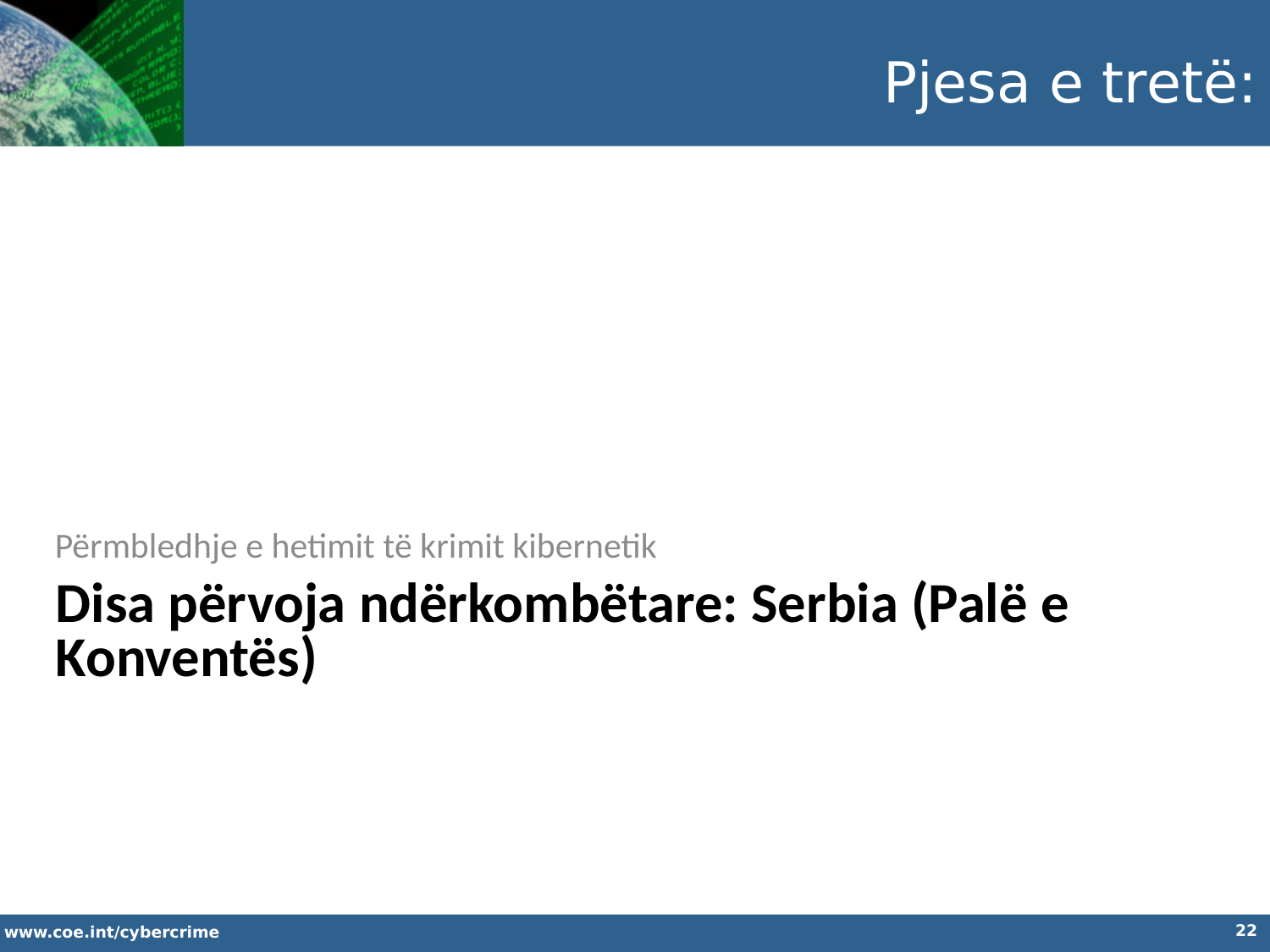

Pjesa e tretë:
Përmbledhje e hetimit të krimit kibernetik
Disa përvoja ndërkombëtare: Serbia (Palë e Konventës)
22